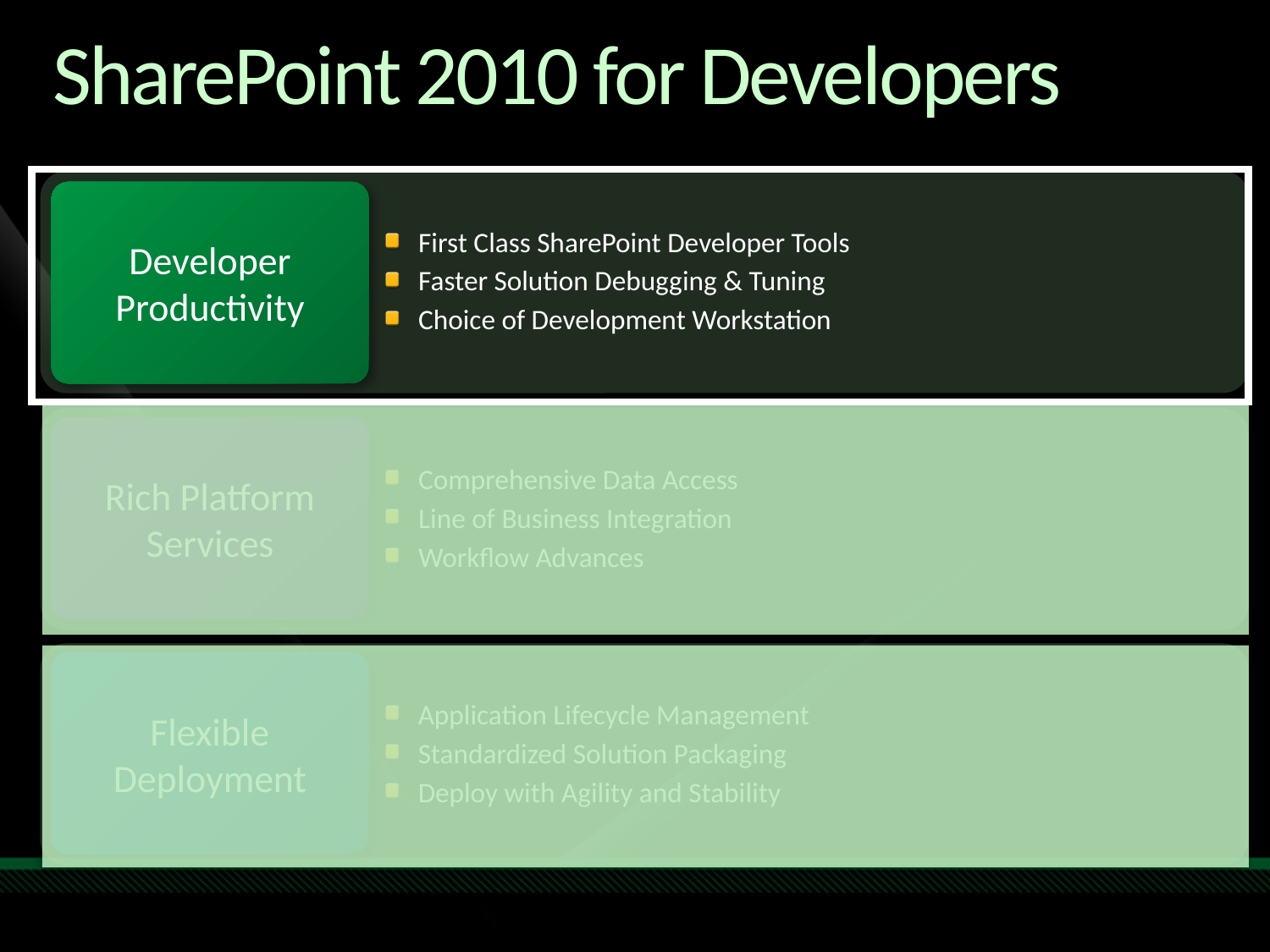

# SharePoint 2010 for Developers

First Class SharePoint Developer Tools
Faster Solution Debugging & Tuning
Choice of Development Workstation
Developer Productivity

Comprehensive Data Access
Line of Business Integration
Workflow Advances
Rich Platform Services
Application Lifecycle Management
Standardized Solution Packaging
Deploy with Agility and Stability

Flexible Deployment